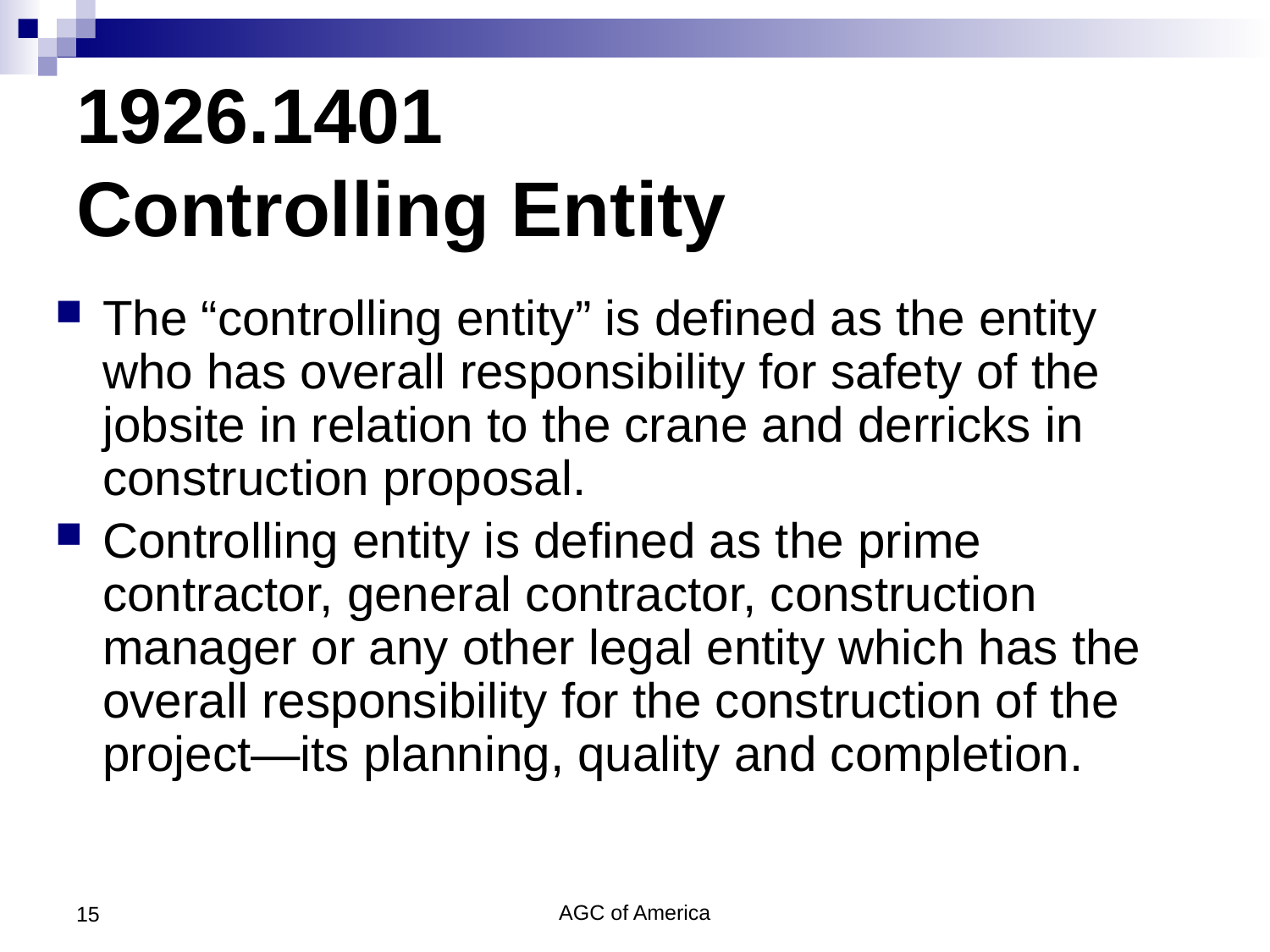

# 1926.1401 Controlling Entity
The “controlling entity” is defined as the entity who has overall responsibility for safety of the jobsite in relation to the crane and derricks in construction proposal.
Controlling entity is defined as the prime contractor, general contractor, construction manager or any other legal entity which has the overall responsibility for the construction of the project—its planning, quality and completion.
15
AGC of America